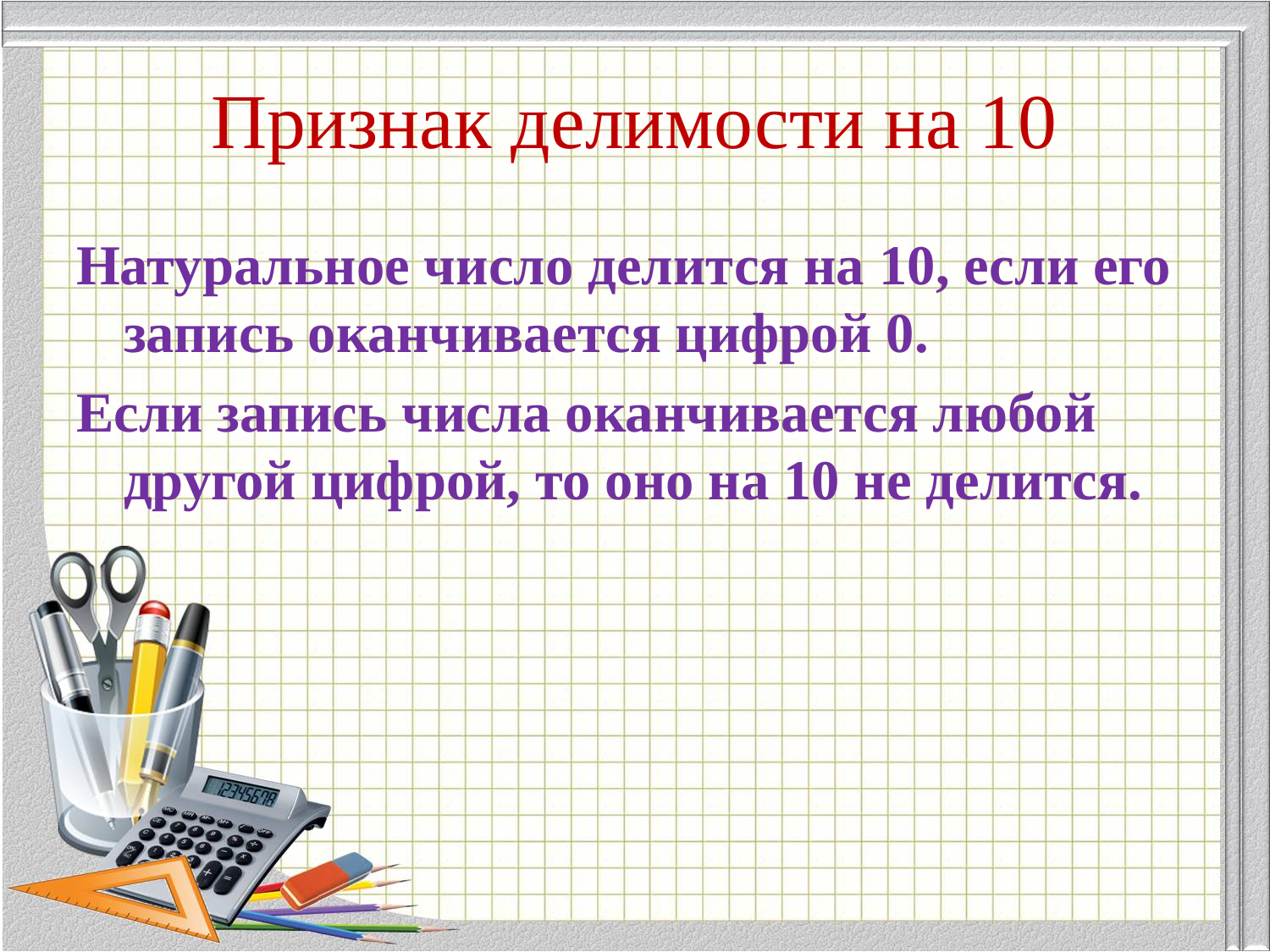

# Признак делимости на 10
Натуральное число делится на 10, если его запись оканчивается цифрой 0.
Если запись числа оканчивается любой другой цифрой, то оно на 10 не делится.